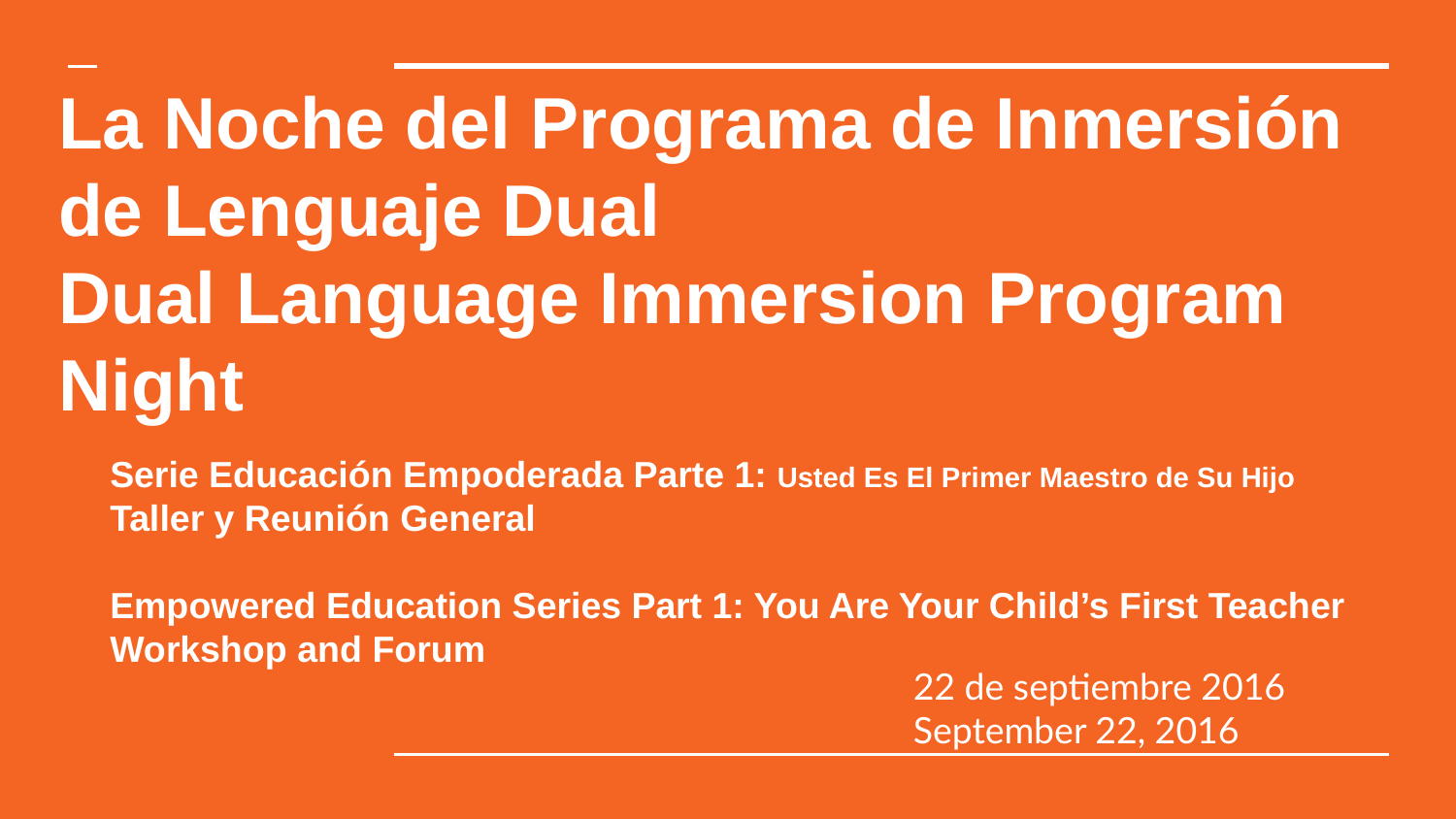

# La Noche del Programa de Inmersión de Lenguaje Dual
Dual Language Immersion Program Night

Serie Educación Empoderada Parte 1: Usted Es El Primer Maestro de Su Hijo
Taller y Reunión General

Empowered Education Series Part 1: You Are Your Child’s First Teacher Workshop and Forum

22 de septiembre 2016
September 22, 2016